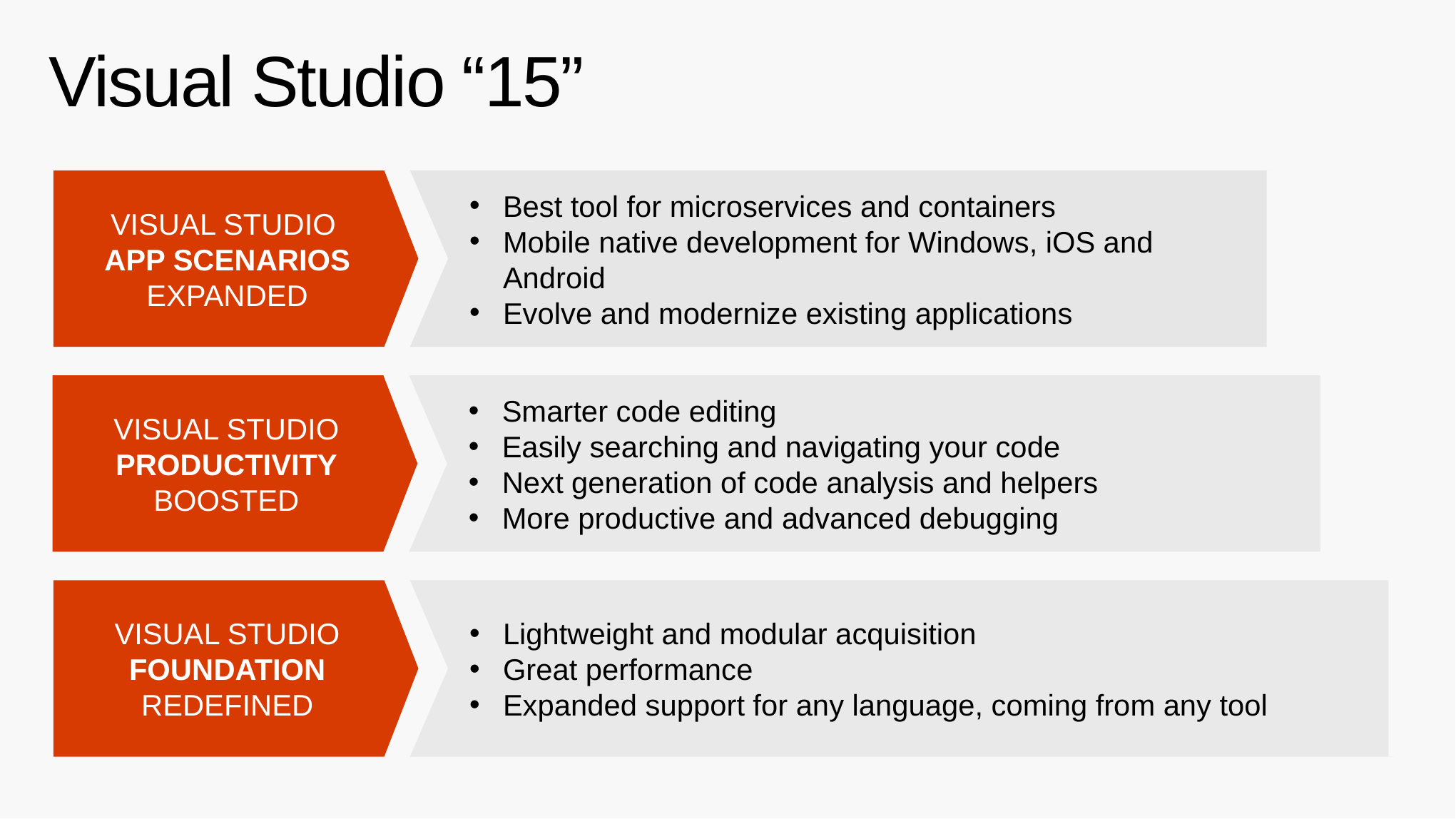

# Visual Studio “15”
VISUAL STUDIO
APP SCENARIOS EXPANDED
Best tool for microservices and containers
Mobile native development for Windows, iOS and Android
Evolve and modernize existing applications

VISUAL STUDIO PRODUCTIVITY BOOSTED
Smarter code editing
Easily searching and navigating your code
Next generation of code analysis and helpers
More productive and advanced debugging

VISUAL STUDIO FOUNDATION REDEFINED
Lightweight and modular acquisition
Great performance
Expanded support for any language, coming from any tool